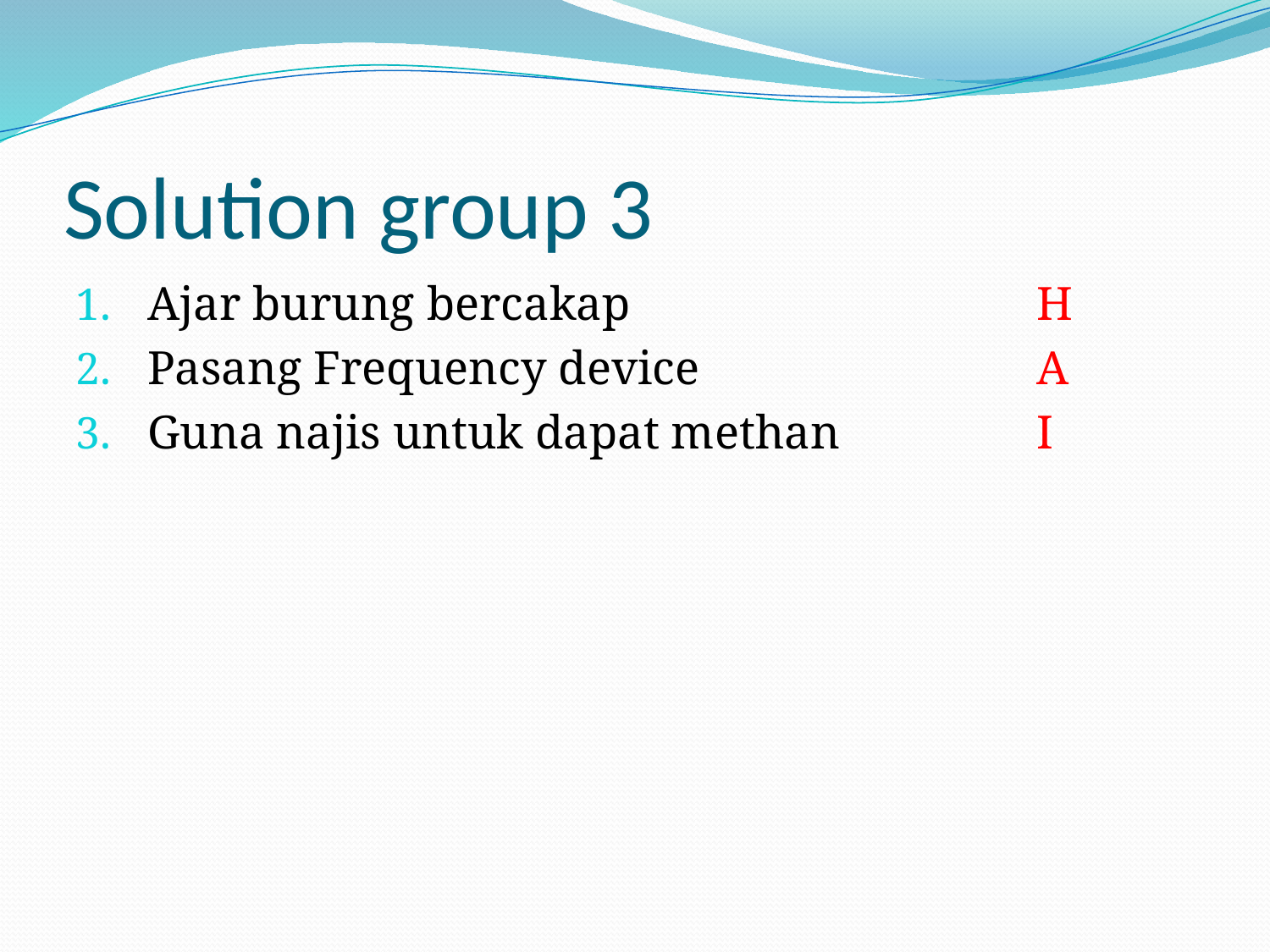

# Solution group 3
Ajar burung bercakap				H
Pasang Frequency device			A
Guna najis untuk dapat methan		I